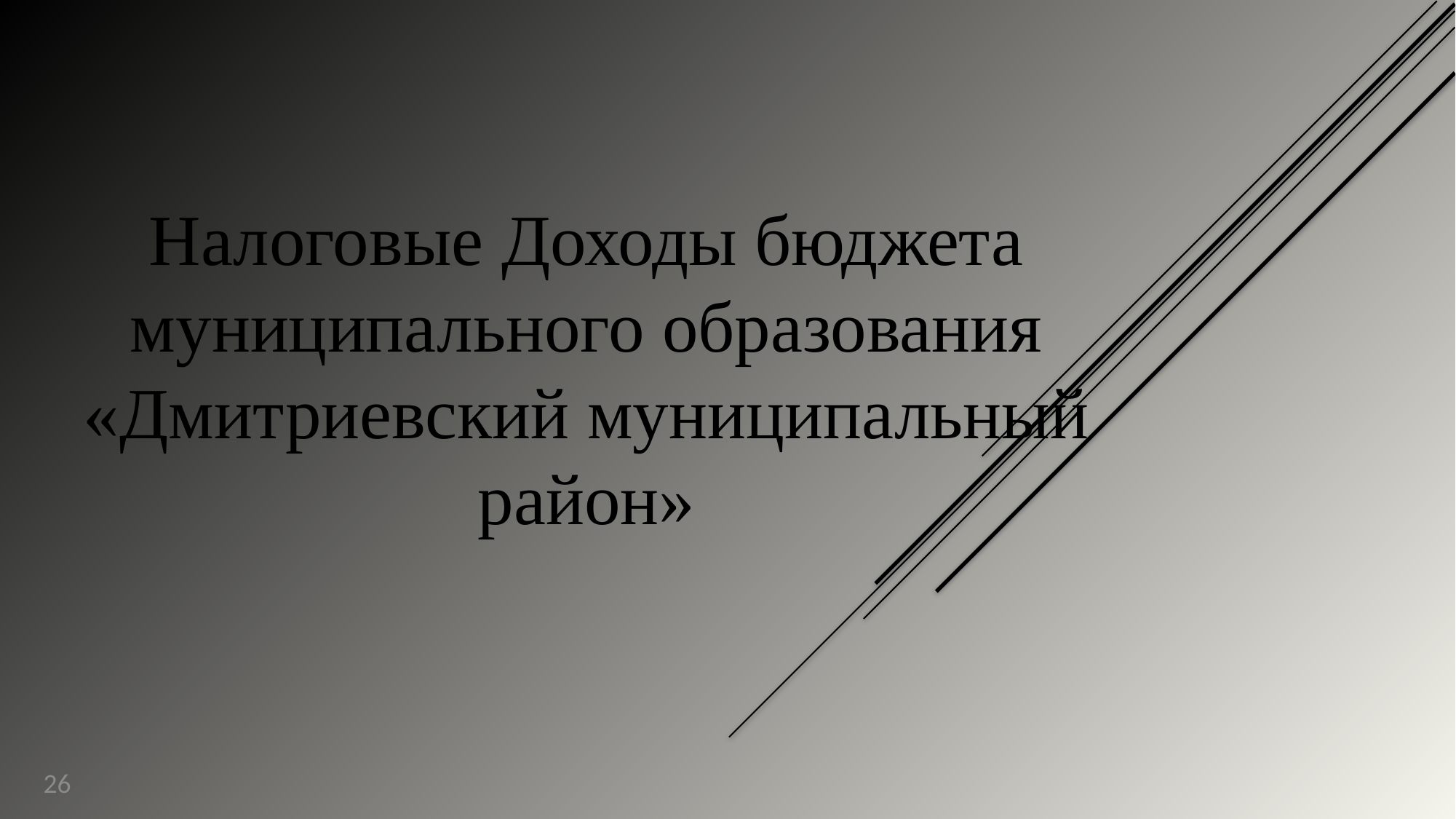

# Налоговые Доходы бюджета муниципального образования «Дмитриевский муниципальный район»
26